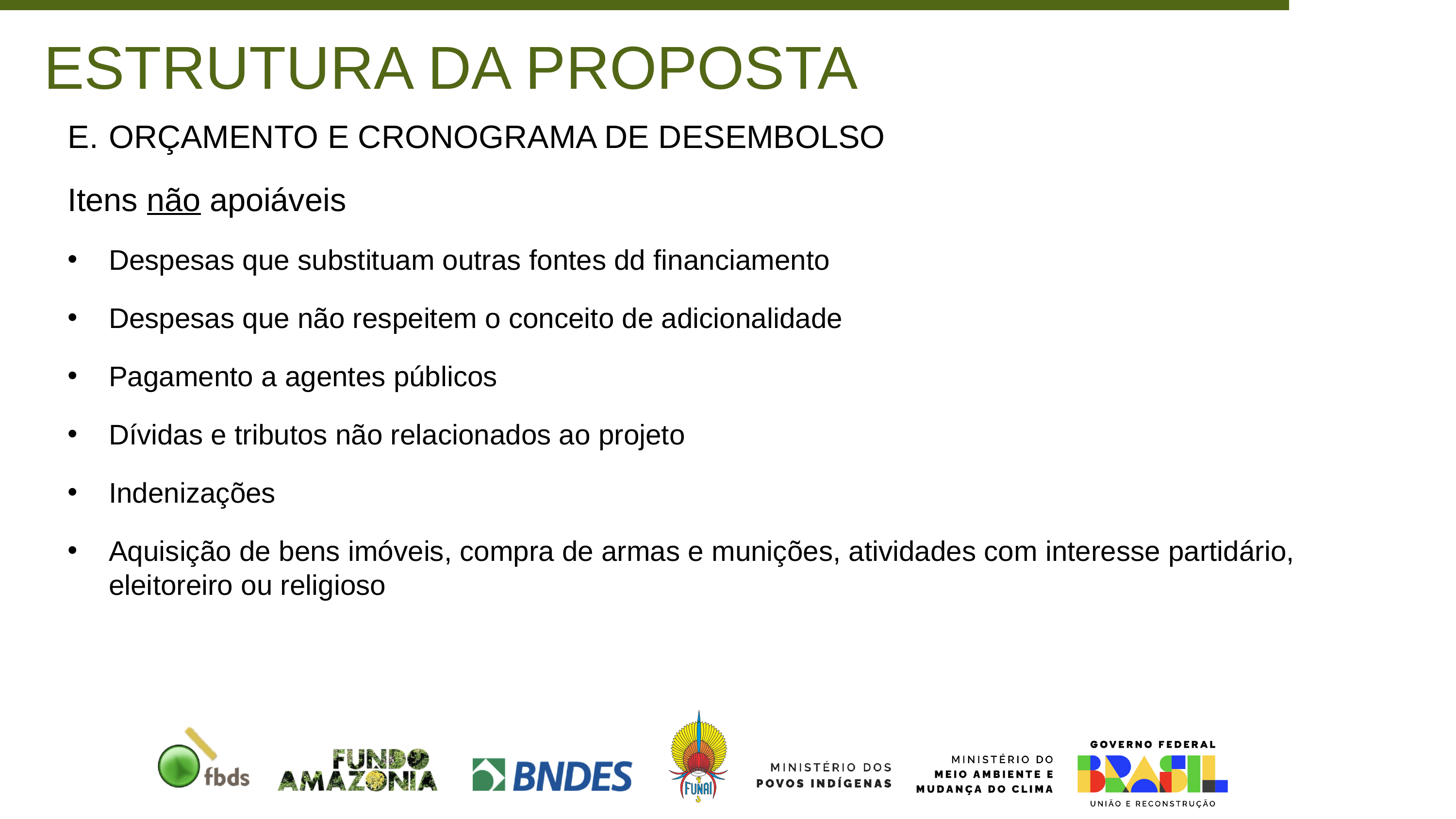

ESTRUTURA DA PROPOSTA
ORÇAMENTO E CRONOGRAMA DE DESEMBOLSO

Itens não apoiáveis

Despesas que substituam outras fontes dd financiamento

Despesas que não respeitem o conceito de adicionalidade

Pagamento a agentes públicos

Dívidas e tributos não relacionados ao projeto

Indenizações

Aquisição de bens imóveis, compra de armas e munições, atividades com interesse partidário, eleitoreiro ou religioso